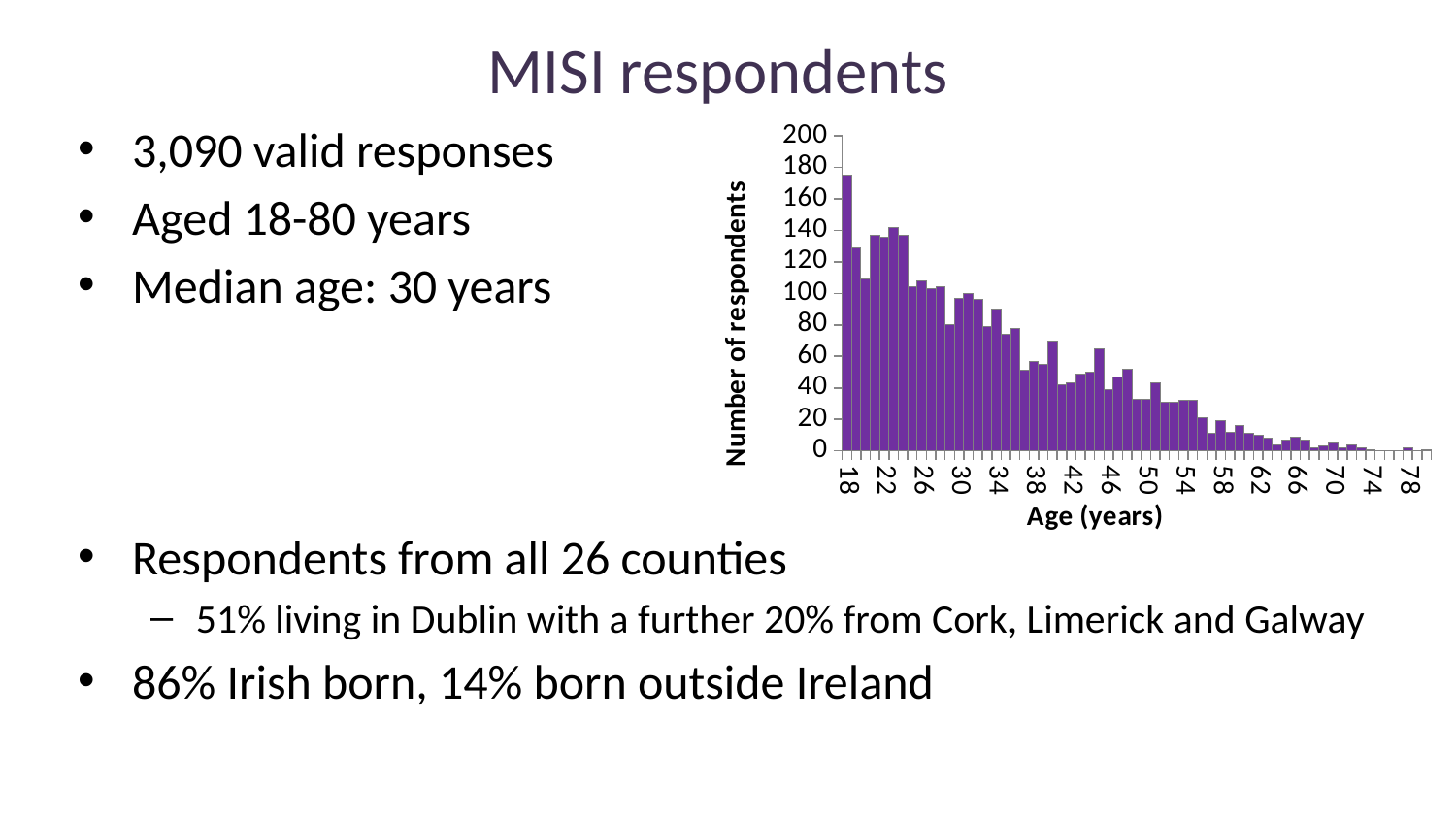

# MISI respondents
3,090 valid responses
Aged 18-80 years
Median age: 30 years

Respondents from all 26 counties
51% living in Dublin with a further 20% from Cork, Limerick and Galway
86% Irish born, 14% born outside Ireland

### Chart

| Category | Number |
|---|---|
| 18 | 175.0 |
| 19 | 129.0 |
| 20 | 109.0 |
| 21 | 137.0 |
| 22 | 136.0 |
| 23 | 142.0 |
| 24 | 137.0 |
| 25 | 104.0 |
| 26 | 108.0 |
| 27 | 103.0 |
| 28 | 104.0 |
| 29 | 80.0 |
| 30 | 97.0 |
| 31 | 100.0 |
| 32 | 96.0 |
| 33 | 79.0 |
| 34 | 90.0 |
| 35 | 74.0 |
| 36 | 78.0 |
| 37 | 51.0 |
| 38 | 57.0 |
| 39 | 55.0 |
| 40 | 70.0 |
| 41 | 42.0 |
| 42 | 43.0 |
| 43 | 49.0 |
| 44 | 50.0 |
| 45 | 65.0 |
| 46 | 39.0 |
| 47 | 47.0 |
| 48 | 52.0 |
| 49 | 33.0 |
| 50 | 33.0 |
| 51 | 43.0 |
| 52 | 31.0 |
| 53 | 31.0 |
| 54 | 32.0 |
| 55 | 32.0 |
| 56 | 21.0 |
| 57 | 11.0 |
| 58 | 19.0 |
| 59 | 12.0 |
| 60 | 16.0 |
| 61 | 11.0 |
| 62 | 10.0 |
| 63 | 8.0 |
| 64 | 4.0 |
| 65 | 7.0 |
| 66 | 9.0 |
| 67 | 7.0 |
| 68 | 2.0 |
| 69 | 3.0 |
| 70 | 5.0 |
| 71 | 2.0 |
| 72 | 4.0 |
| 73 | 2.0 |
| 74 | 1.0 |
| 75 | 0.0 |
| 76 | 0.0 |
| 77 | 0.0 |
| 78 | 2.0 |
| 79 | 0.0 |
| 80 | 1.0 |